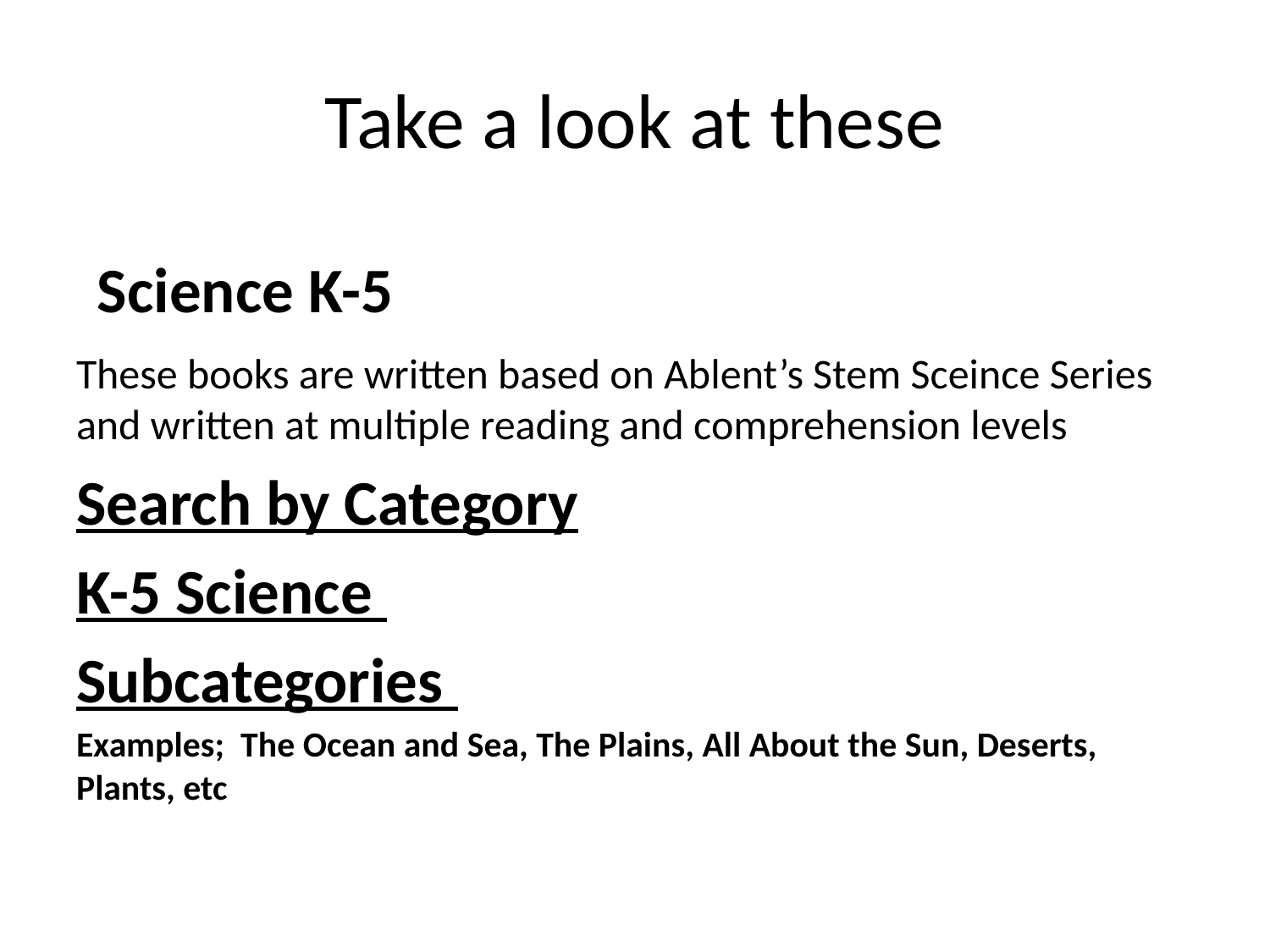

# Take a look at these

These books are written based on Ablent’s Stem Sceince Series and written at multiple reading and comprehension levels
Search by Category
K-5 Science
Subcategories
Examples;  The Ocean and Sea, The Plains, All About the Sun, Deserts, Plants, etc

Science K-5